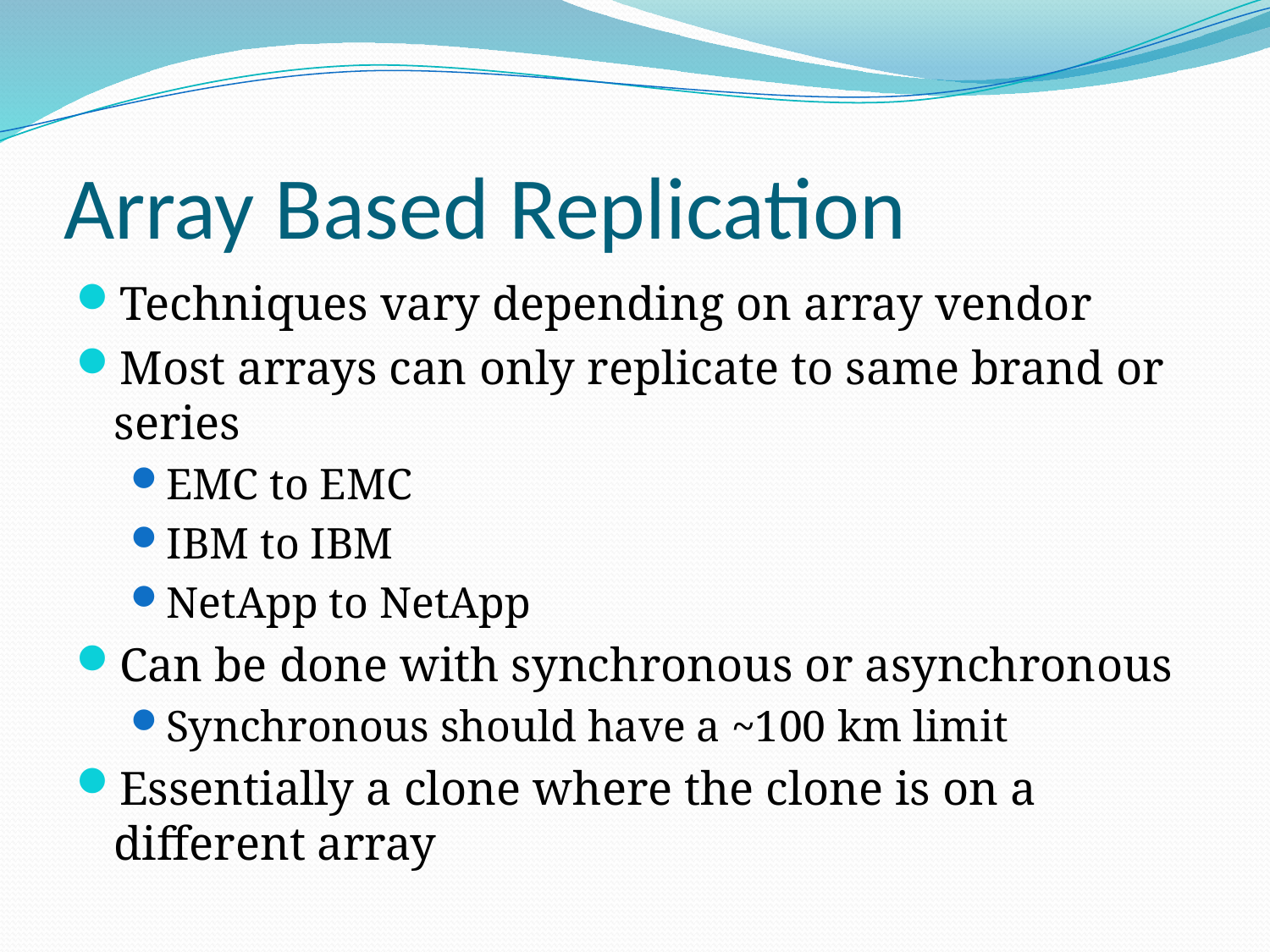

# Array Based Replication
Techniques vary depending on array vendor
Most arrays can only replicate to same brand or series
EMC to EMC
IBM to IBM
NetApp to NetApp
Can be done with synchronous or asynchronous
Synchronous should have a ~100 km limit
Essentially a clone where the clone is on a different array